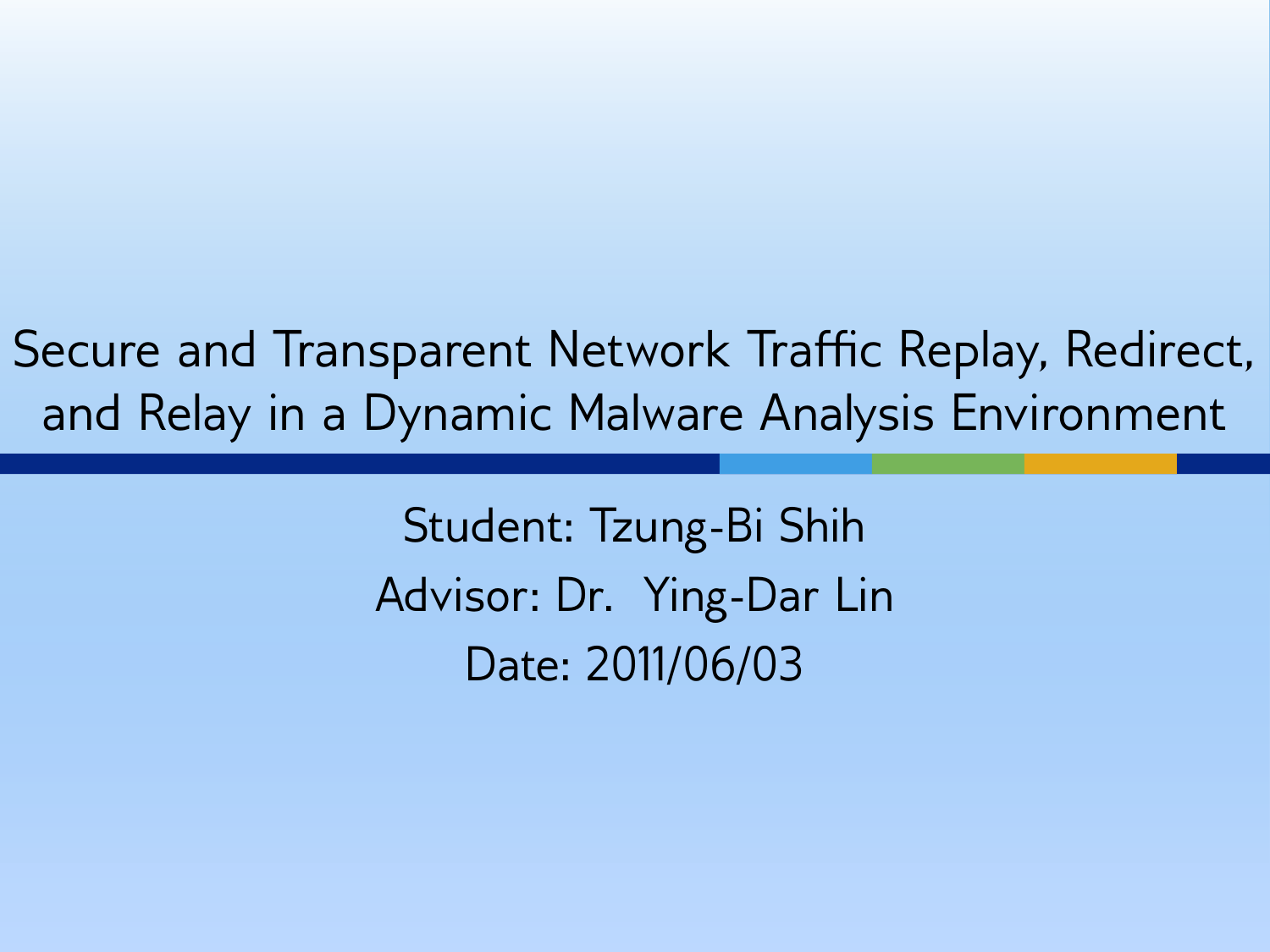

# Secure and Transparent Network Traffic Replay, Redirect, and Relay in a Dynamic Malware Analysis Environment
Student: Tzung-Bi Shih
Advisor: Dr.  Ying-Dar Lin
Date: 2011/06/03